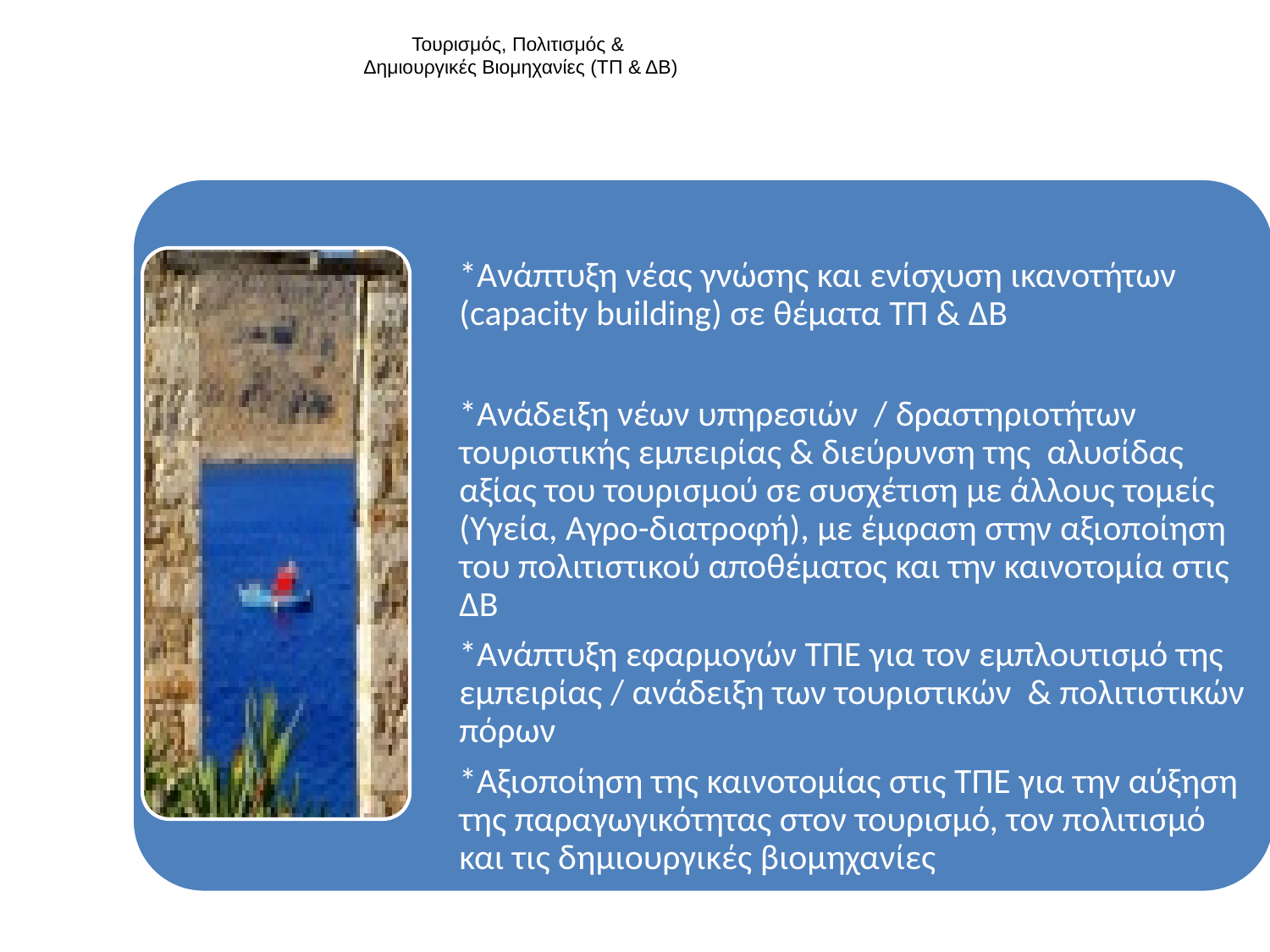

# Τουρισμός, Πολιτισμός & Δημιουργικές Βιομηχανίες (ΤΠ & ΔΒ)

*Ανάπτυξη νέας γνώσης και ενίσχυση ικανοτήτων (capacity building) σε θέματα ΤΠ & ΔΒ

*Ανάδειξη νέων υπηρεσιών  / δραστηριοτήτων τουριστικής εμπειρίας & διεύρυνση της  αλυσίδας αξίας του τουρισμού σε συσχέτιση με άλλους τομείς (Υγεία, Aγρο-διατροφή), με έμφαση στην αξιοποίηση του πολιτιστικού αποθέματος και την καινοτομία στις ΔΒ
*Ανάπτυξη εφαρμογών ΤΠΕ για τον εμπλουτισμό της εμπειρίας / ανάδειξη των τουριστικών  & πολιτιστικών πόρων
*Αξιοποίηση της καινοτομίας στις ΤΠΕ για την αύξηση της παραγωγικότητας στον τουρισμό, τον πολιτισμό και τις δημιουργικές βιομηχανίες